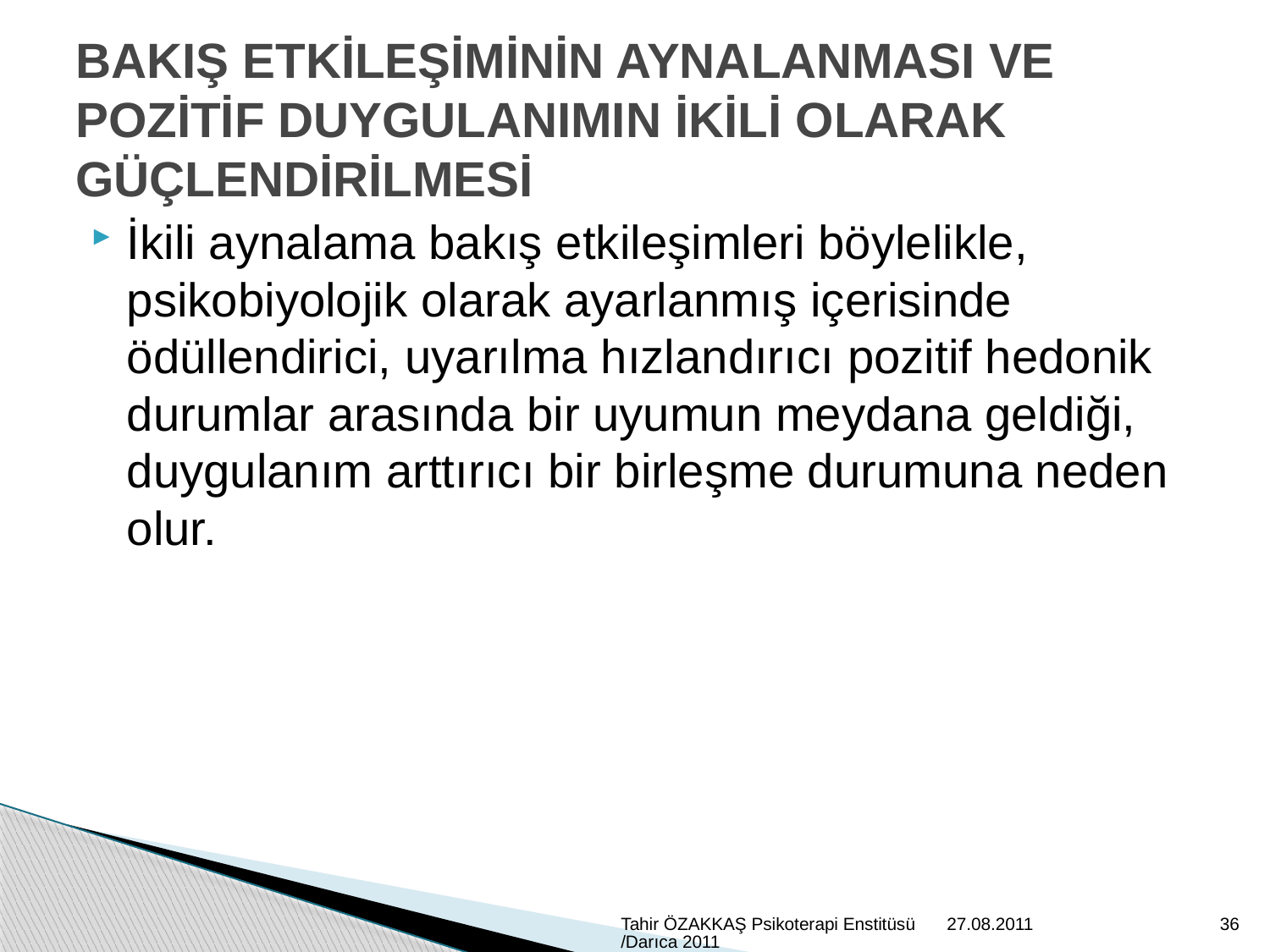

# BAKIŞ ETKİLEŞİMİNİN AYNALANMASI VE POZİTİF DUYGULANIMIN İKİLİ OLARAK GÜÇLENDİRİLMESİ
İkili aynalama bakış etkileşimleri böylelikle, psikobiyolojik olarak ayarlanmış içerisinde ödüllendirici, uyarılma hızlandırıcı pozitif hedonik durumlar arasında bir uyumun meydana geldiği, duygulanım arttırıcı bir birleşme durumuna neden olur.
Tahir ÖZAKKAŞ Psikoterapi Enstitüsü /Darıca 2011
27.08.2011
36